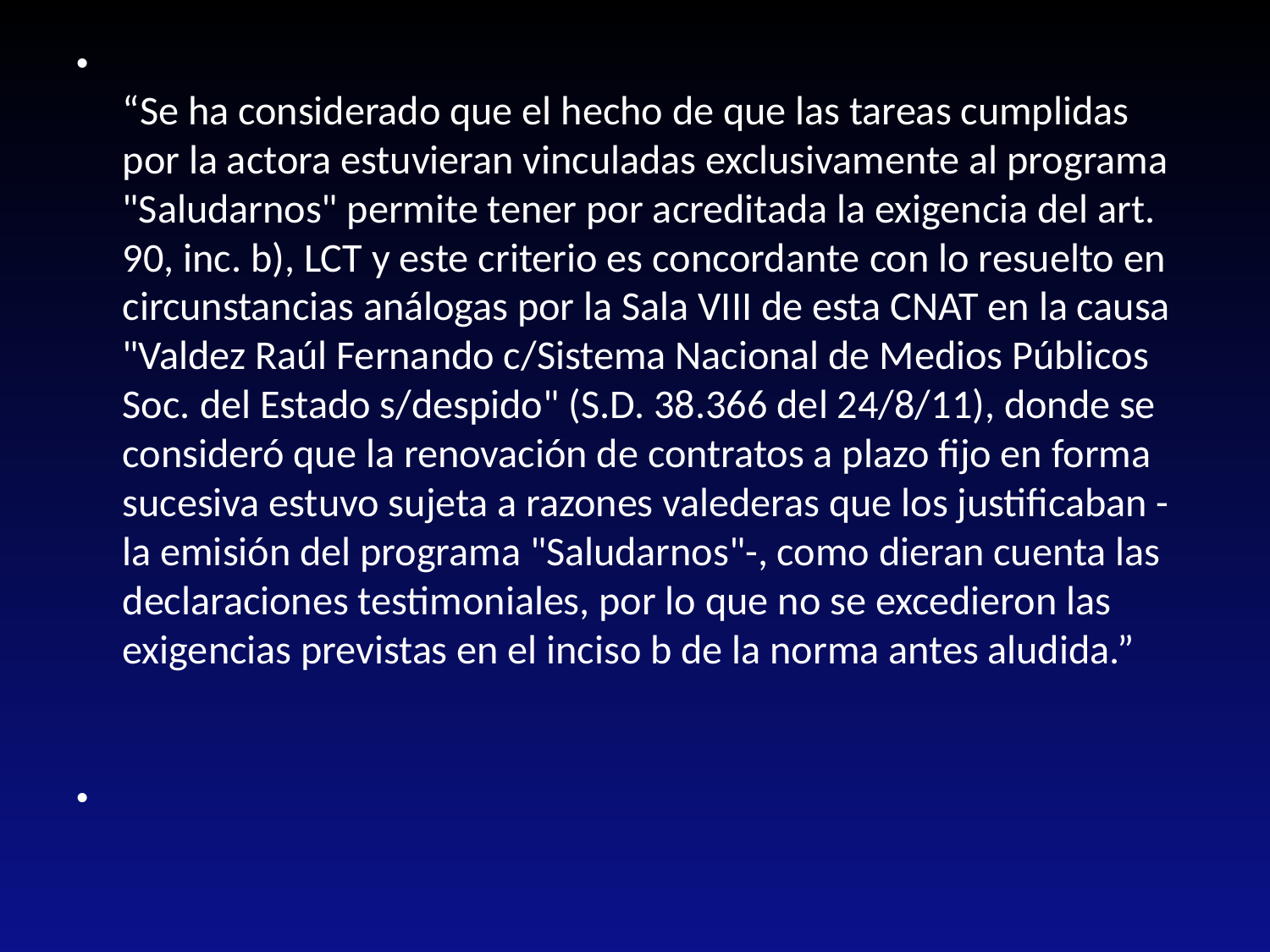

“Se ha considerado que el hecho de que las tareas cumplidas por la actora estuvieran vinculadas exclusivamente al programa "Saludarnos" permite tener por acreditada la exigencia del art. 90, inc. b), LCT y este criterio es concordante con lo resuelto en circunstancias análogas por la Sala VIII de esta CNAT en la causa "Valdez Raúl Fernando c/Sistema Nacional de Medios Públicos Soc. del Estado s/despido" (S.D. 38.366 del 24/8/11), donde se consideró que la renovación de contratos a plazo fijo en forma sucesiva estuvo sujeta a razones valederas que los justificaban -la emisión del programa "Saludarnos"-, como dieran cuenta las declaraciones testimoniales, por lo que no se excedieron las exigencias previstas en el inciso b de la norma antes aludida.”